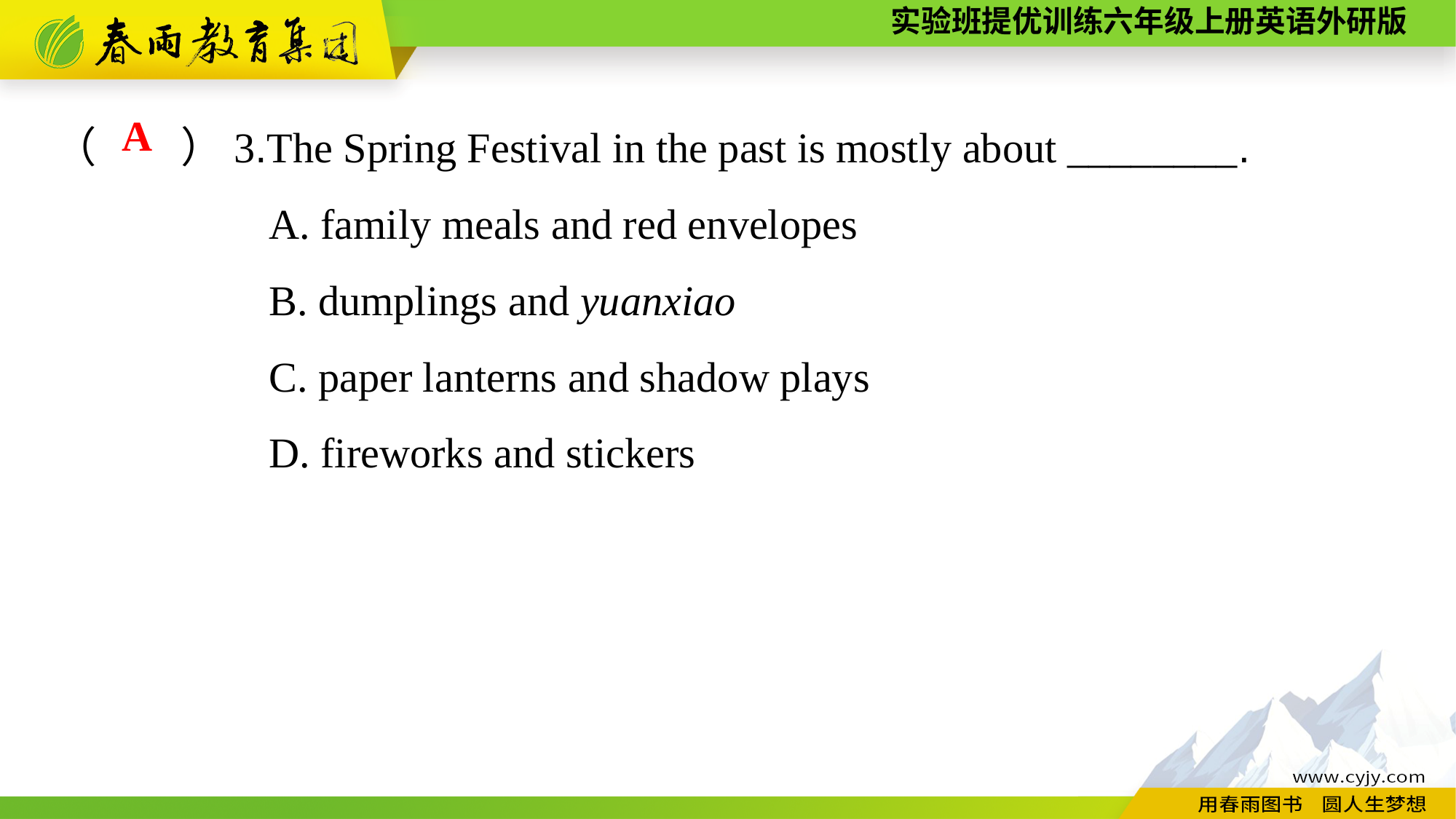

（　　）3.The Spring Festival in the past is mostly about ________.
A. family meals and red envelopes
B. dumplings and yuanxiao
C. paper lanterns and shadow plays
D. fireworks and stickers
A